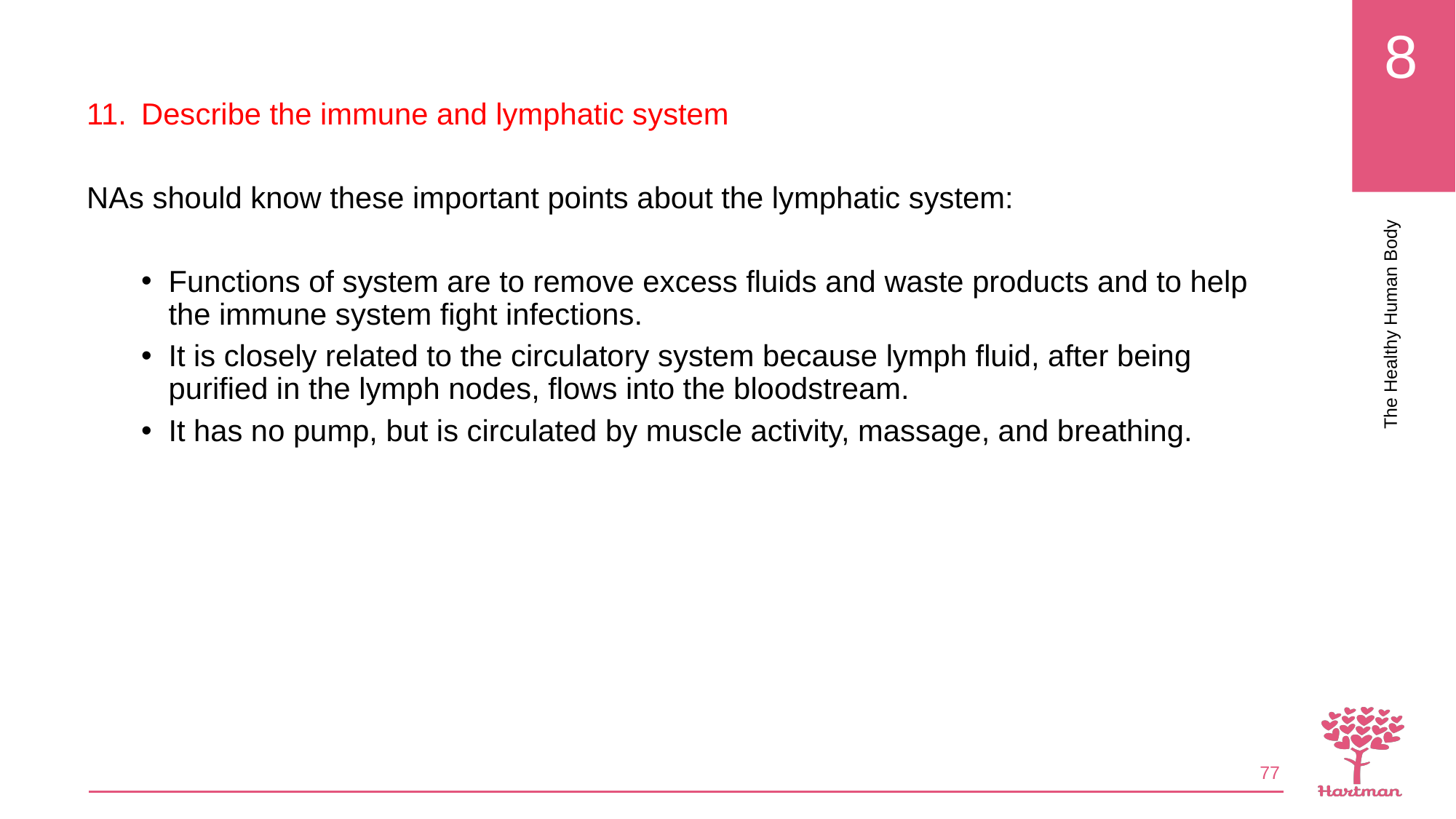

Describe the immune and lymphatic system

NAs should know these important points about the lymphatic system:

Functions of system are to remove excess fluids and waste products and to help the immune system fight infections.
It is closely related to the circulatory system because lymph fluid, after being purified in the lymph nodes, flows into the bloodstream.
It has no pump, but is circulated by muscle activity, massage, and breathing.

77